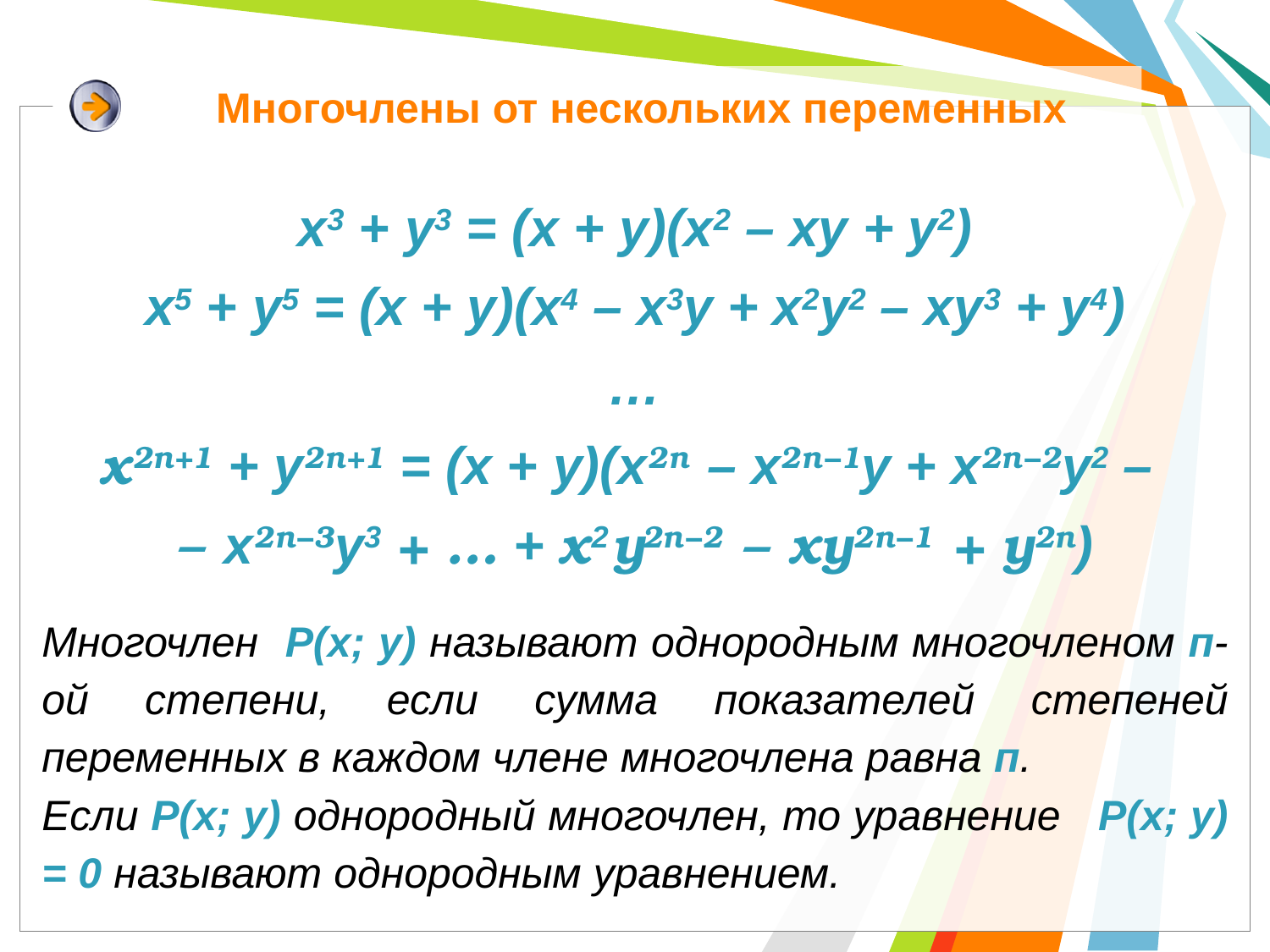

# Многочлены от нескольких переменных
х3 + у3 = (х + у)(х2 – ху + у2)
x5 + у5 = (x + y)(х4 – х3y + х2y2 – хy3 + y4)
…
x2n+1 + у2n+1 = (x + y)(х2n – х2n−1y + х2n−2y2 –
– х2n−3y3 + … + x2y2n−2 – xy2n−1 + y2n)
Многочлен  Р(х; у) называют однородным многочленом п-ой степени, если сумма показателей степеней переменных в каждом члене многочлена равна п.
Если Р(х; у) однородный многочлен, то уравнение   Р(х; у) = 0 называют однородным уравнением.